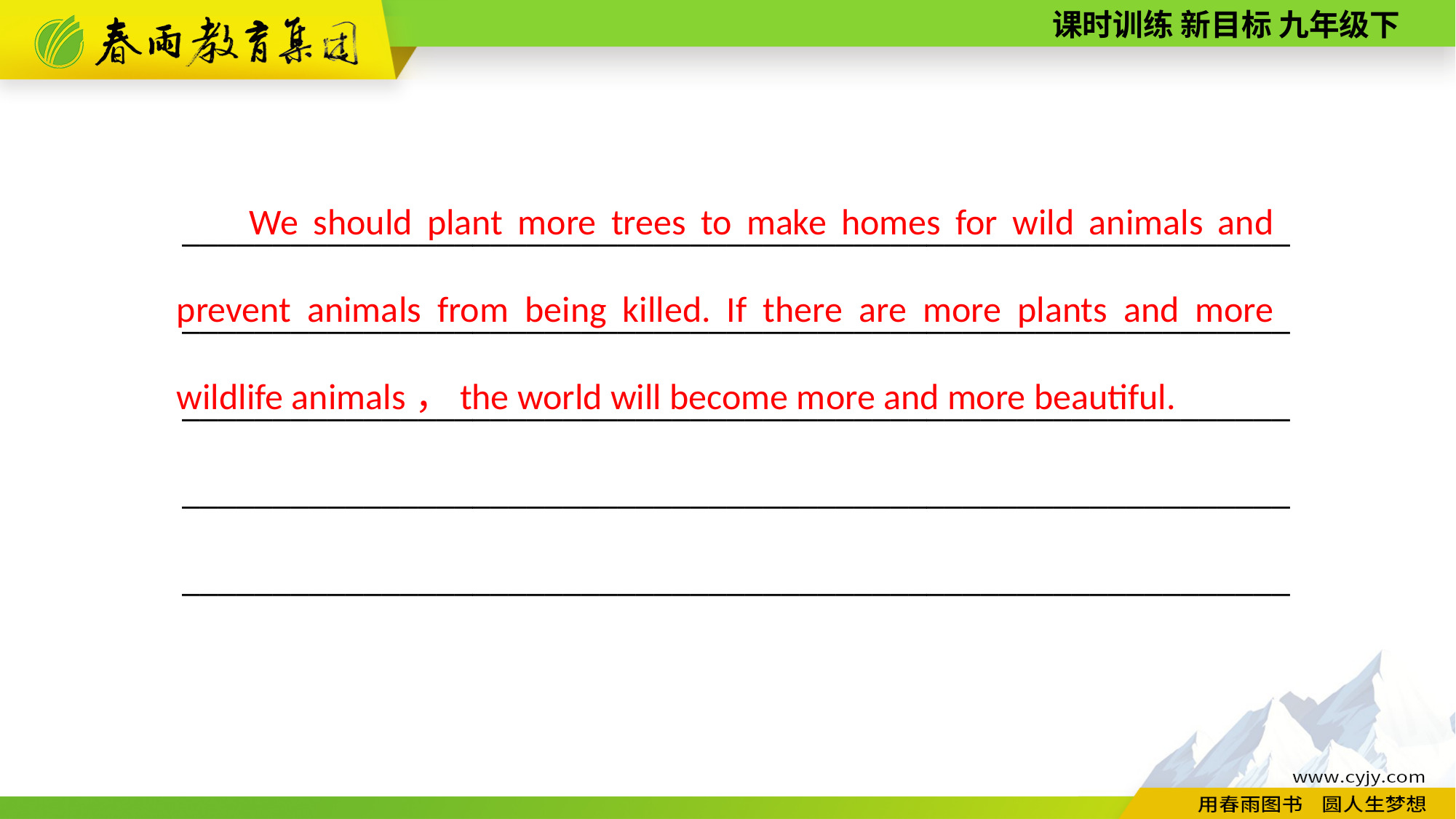

We should plant more trees to make homes for wild animals and prevent animals from being killed. If there are more plants and more wildlife animals，the world will become more and more beautiful.
_____________________________________________________________
_____________________________________________________________
_____________________________________________________________
_____________________________________________________________
_____________________________________________________________